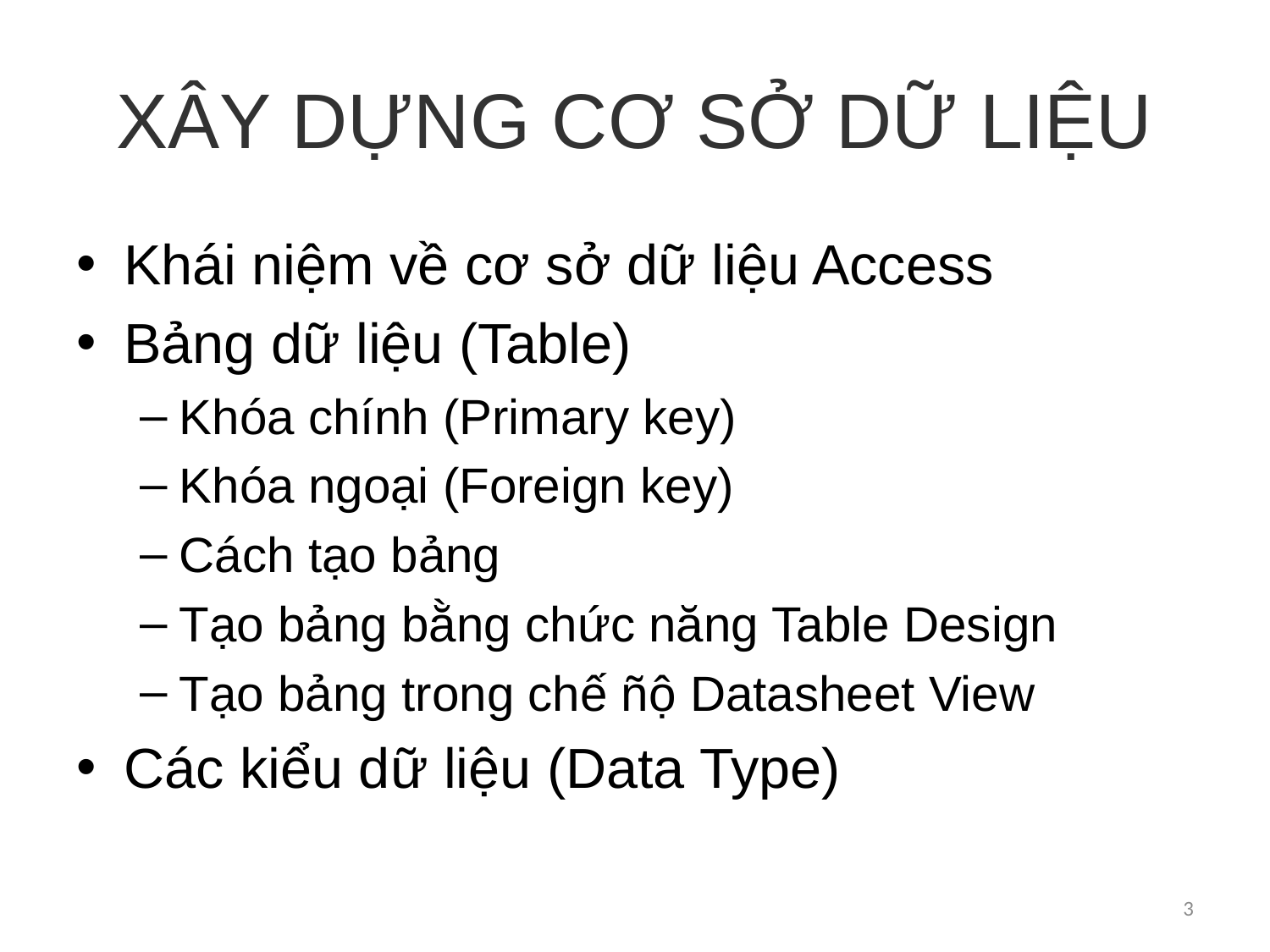

# XÂY DỰNG CƠ SỞ DỮ LIỆU
Khái niệm về cơ sở dữ liệu Access
Bảng dữ liệu (Table)
Khóa chính (Primary key)
Khóa ngoại (Foreign key)
Cách tạo bảng
Tạo bảng bằng chức năng Table Design
Tạo bảng trong chế ñộ Datasheet View
Các kiểu dữ liệu (Data Type)

3